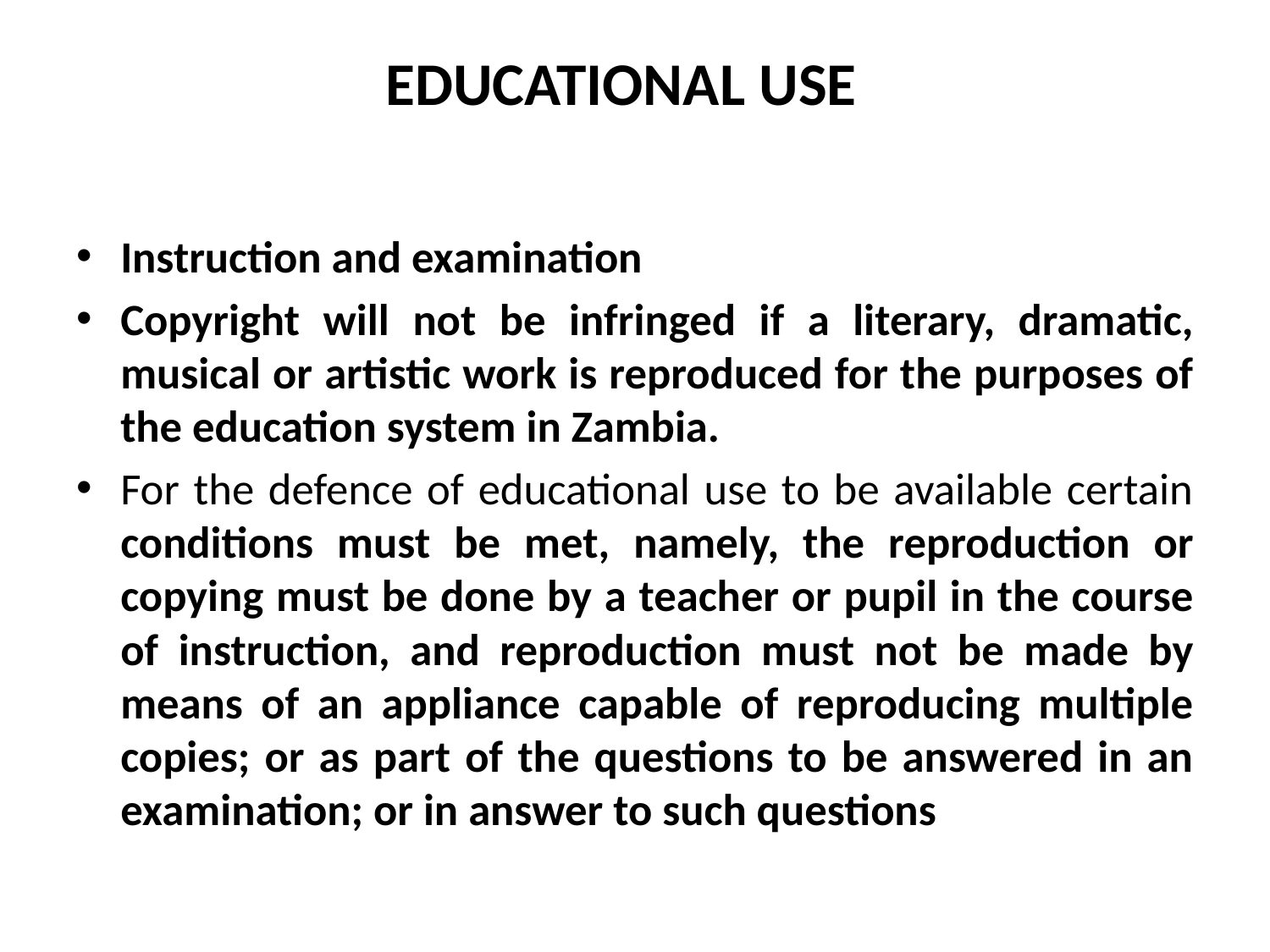

# EDUCATIONAL USE
Instruction and examination
Copyright will not be infringed if a literary, dramatic, musical or artistic work is reproduced for the purposes of the education system in Zambia.
For the defence of educational use to be available certain conditions must be met, namely, the reproduction or copying must be done by a teacher or pupil in the course of instruction, and reproduction must not be made by means of an appliance capable of reproducing multiple copies; or as part of the questions to be answered in an examination; or in answer to such questions